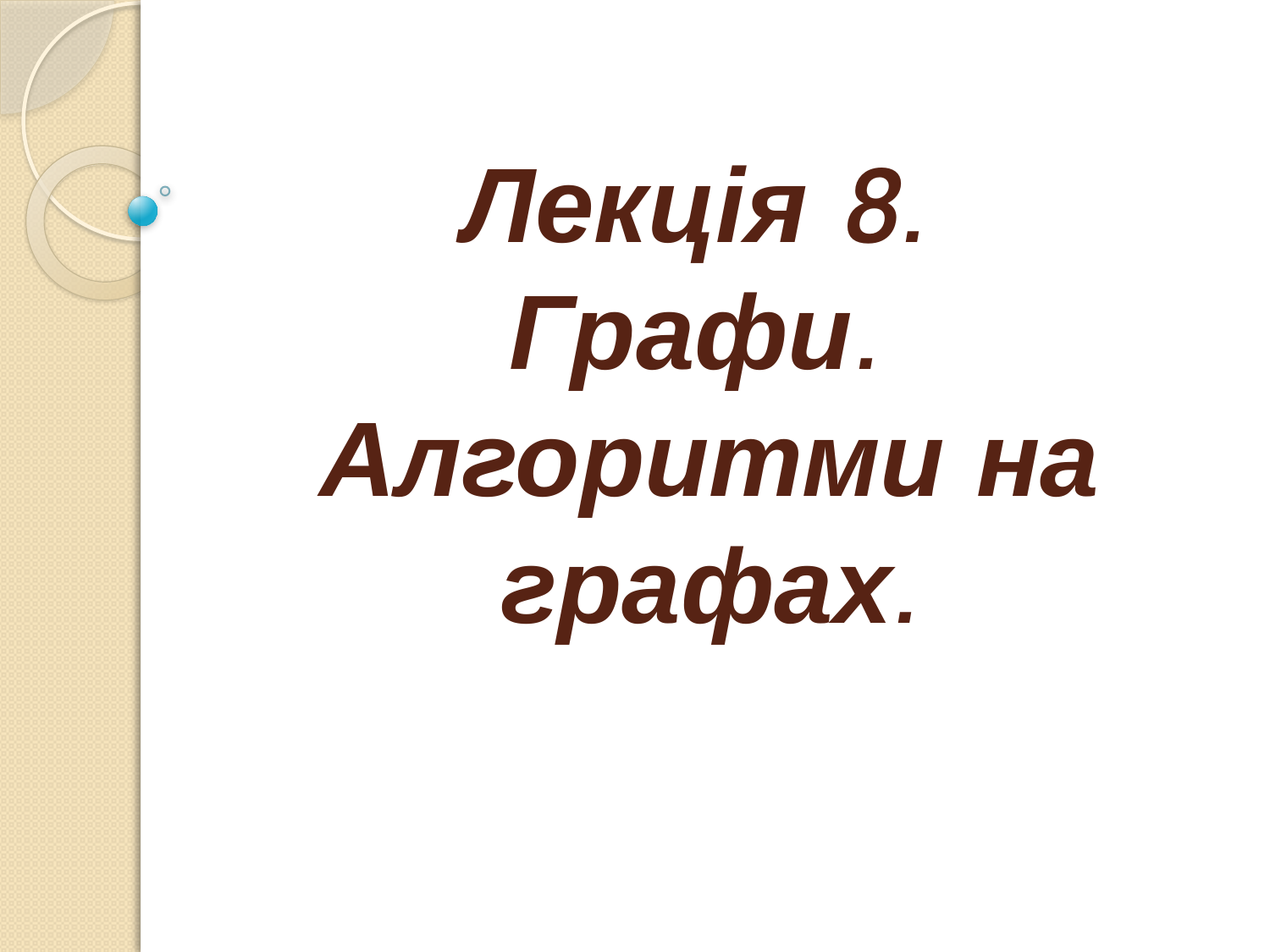

# Лекція 8. Графи. Алгоритми на графах.